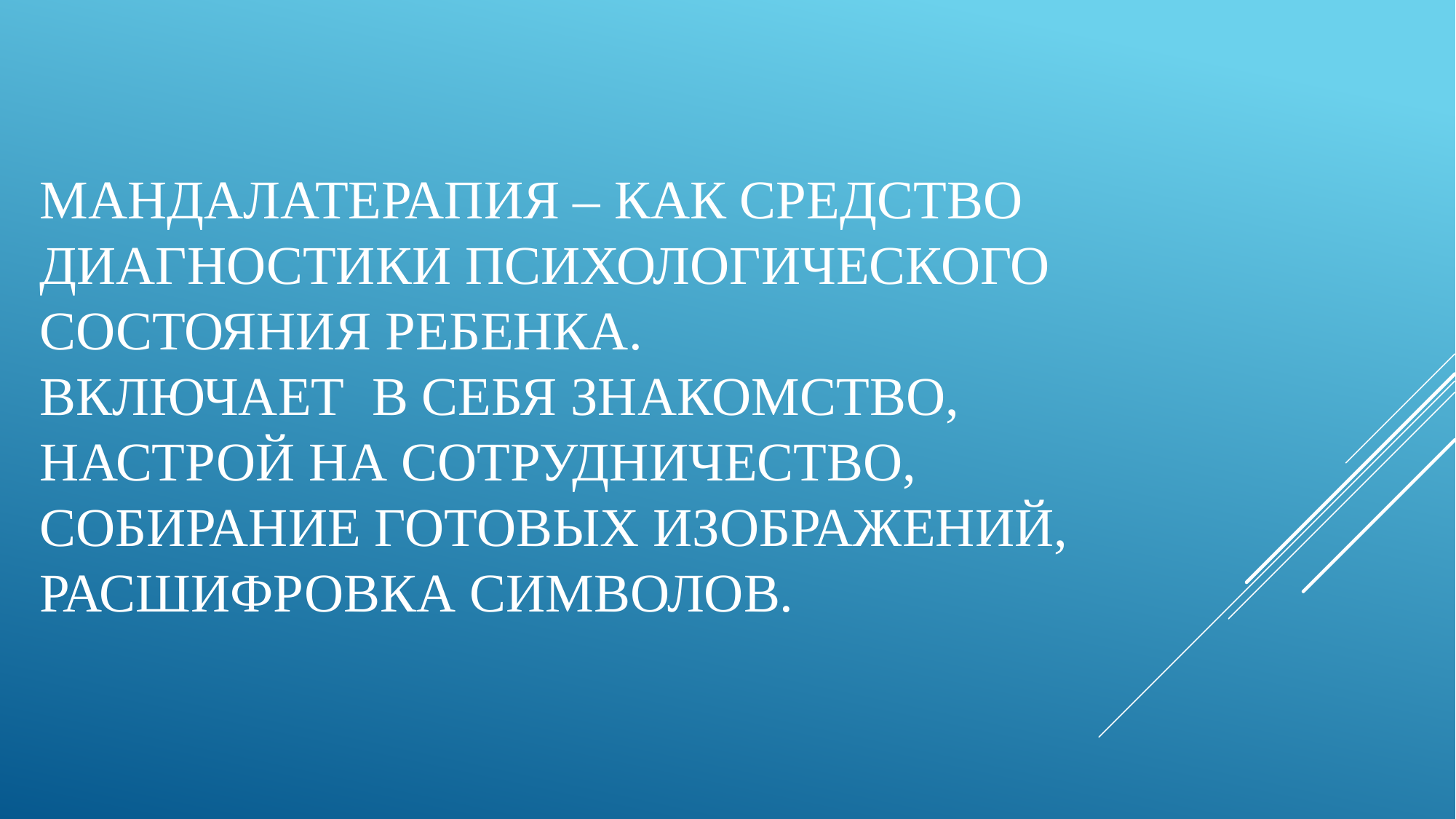

# Мандалатерапия – как средство диагностики психологического состояния ребенка. Включает  в себя знакомство, настрой на сотрудничество, собирание готовых изображений, расшифровка символов.